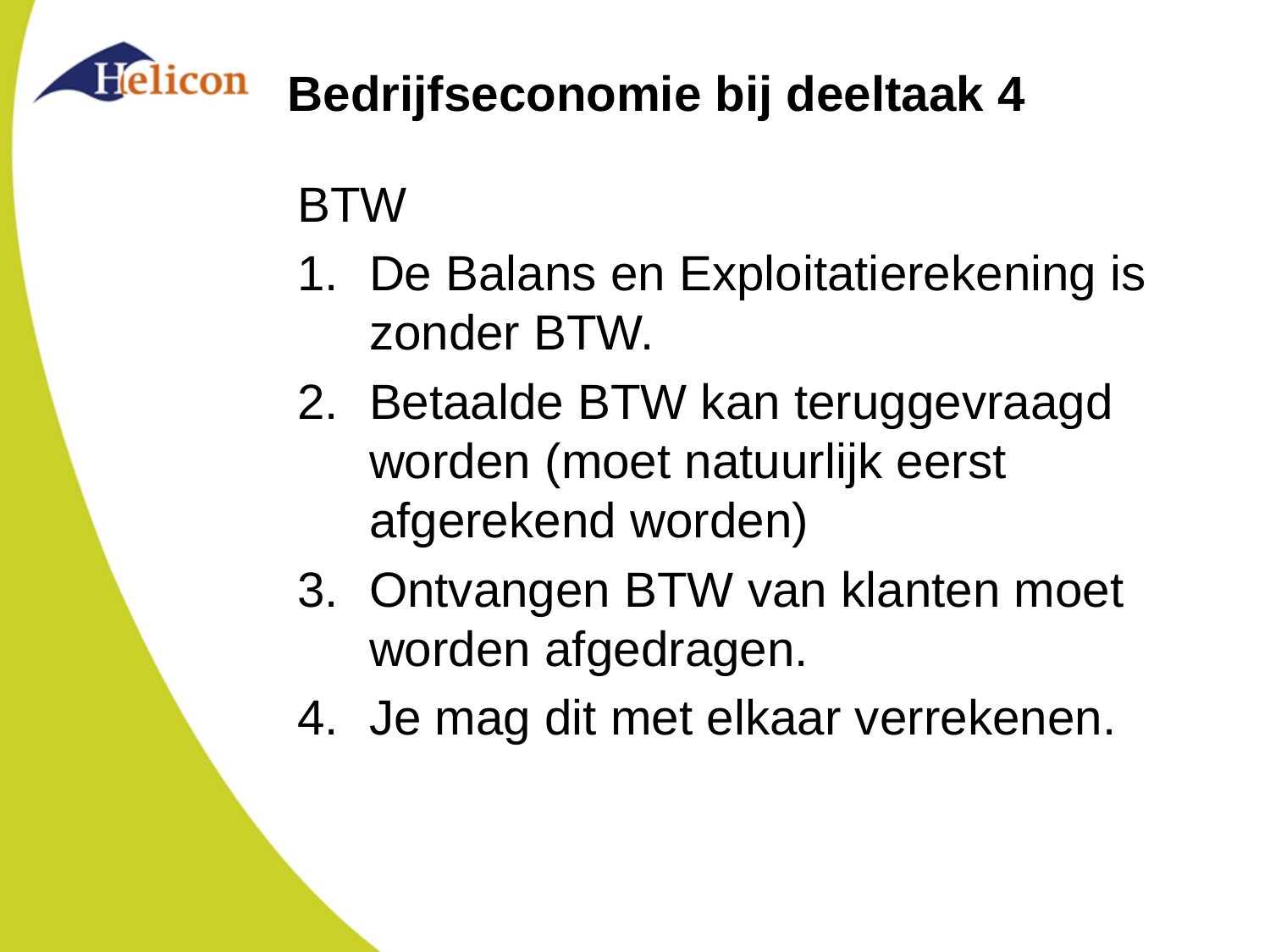

# Bedrijfseconomie bij deeltaak 4
BTW
De Balans en Exploitatierekening is zonder BTW.
Betaalde BTW kan teruggevraagd worden (moet natuurlijk eerst afgerekend worden)
Ontvangen BTW van klanten moet worden afgedragen.
Je mag dit met elkaar verrekenen.